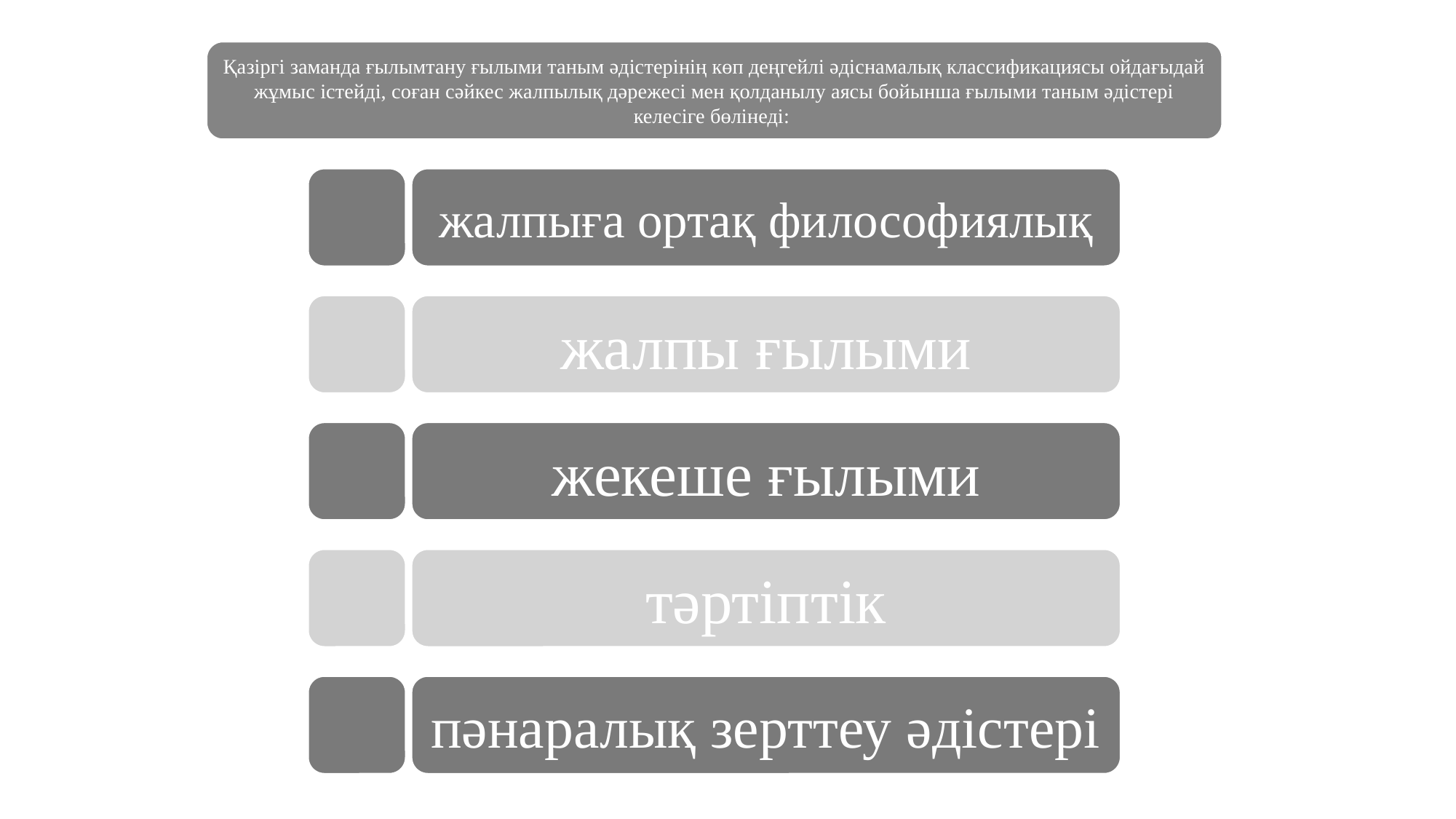

Қазіргі заманда ғылымтану ғылыми таным әдістерінің көп деңгейлі әдіснамалық классификациясы ойдағыдай жұмыс істейді, соған сәйкес жалпылық дәрежесі мен қолданылу аясы бойынша ғылыми таным әдістері келесіге бөлінеді:
жалпыға ортақ философиялық
жалпы ғылыми
жекеше ғылыми
тәртіптік
пәнаралық зерттеу әдістері